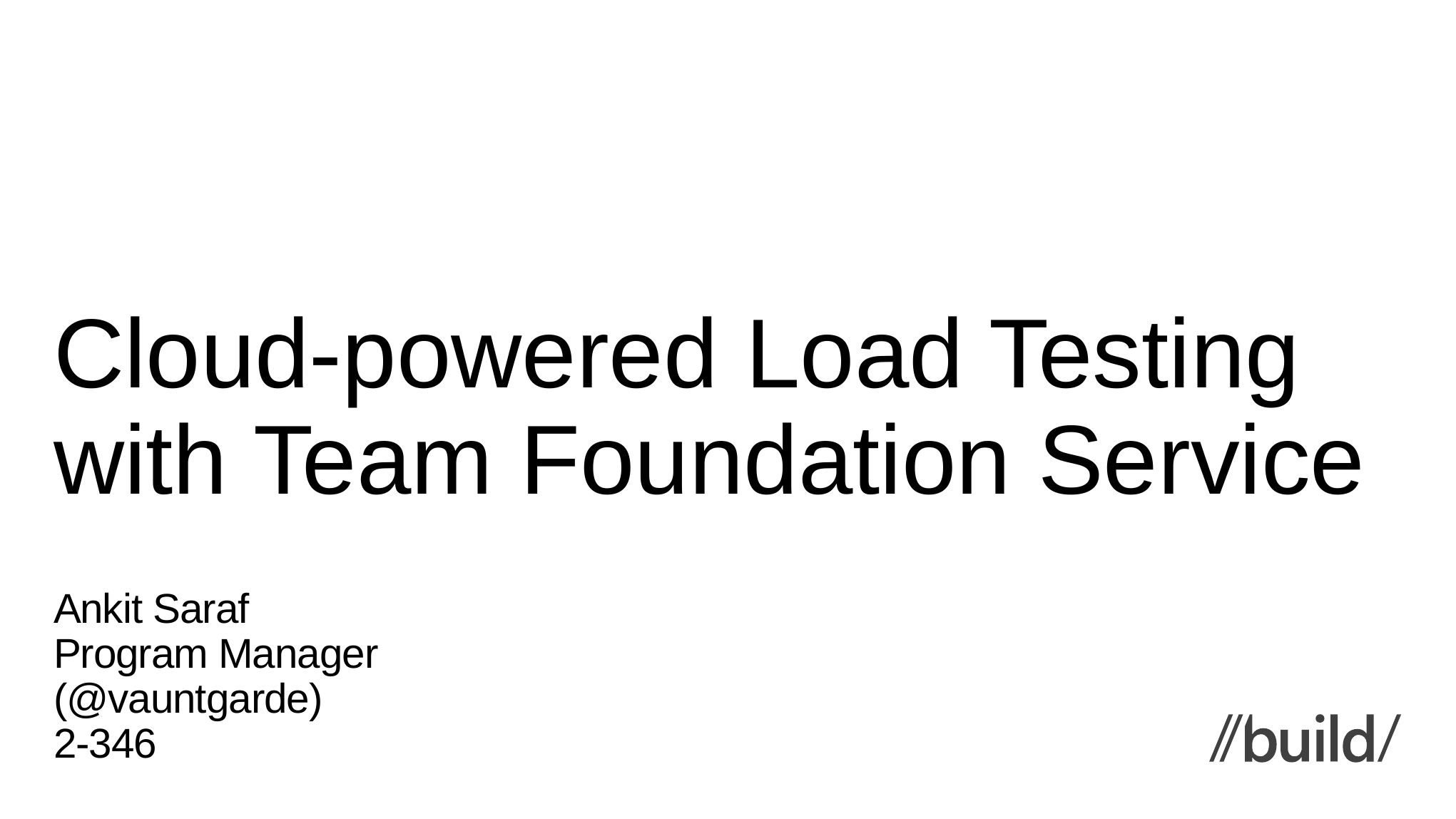

# Cloud-powered Load Testing with Team Foundation Service
Ankit Saraf
Program Manager
(@vauntgarde)
2-346